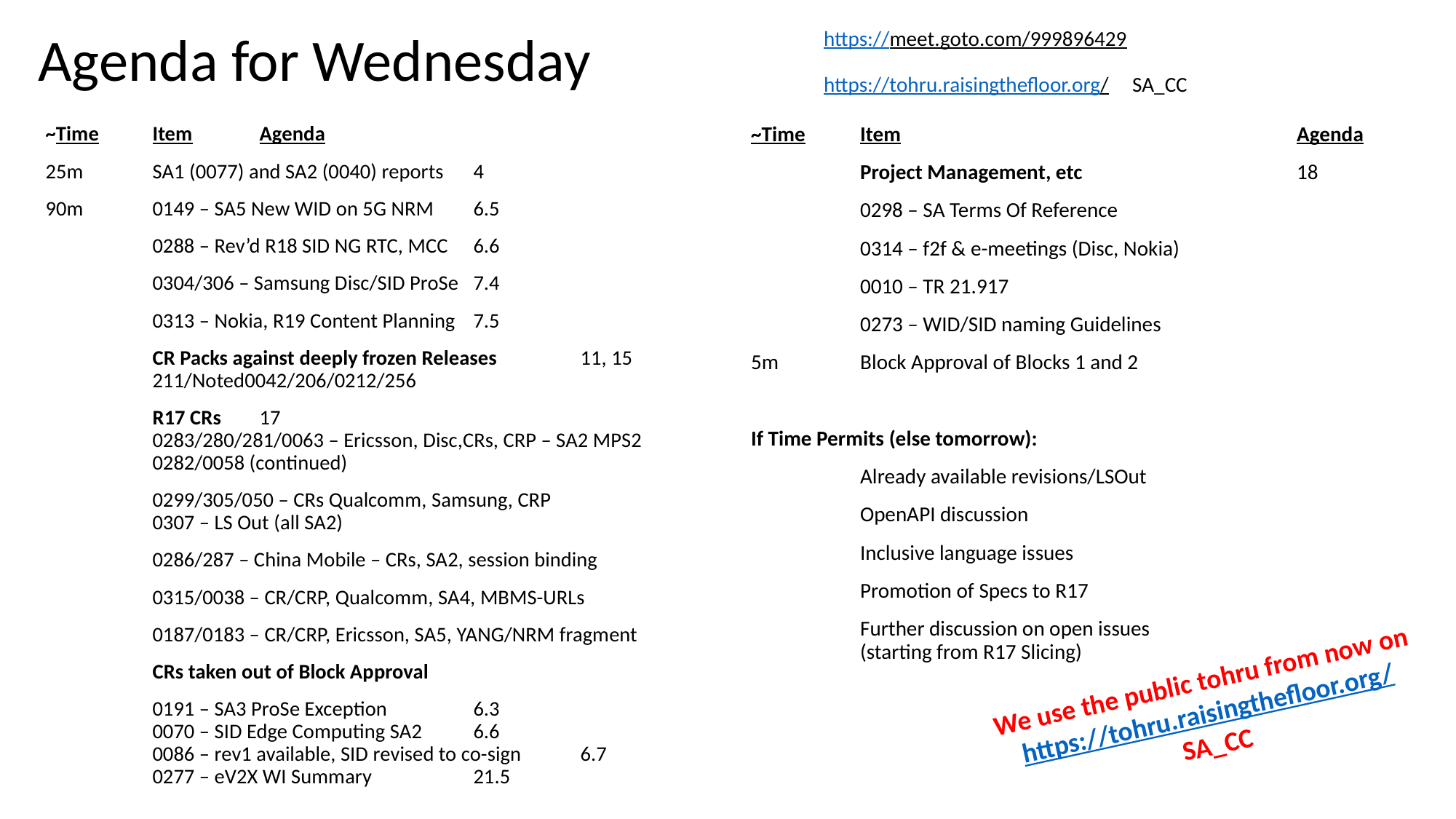

# Agenda for Wednesday
https://meet.goto.com/999896429
https://tohru.raisingthefloor.org/     SA_CC
~Time	Item				Agenda
25m	SA1 (0077) and SA2 (0040) reports		4
90m	0149 – SA5 New WID on 5G NRM		6.5
	0288 – Rev’d R18 SID NG RTC, MCC		6.6
	0304/306 – Samsung Disc/SID ProSe		7.4
	0313 – Nokia, R19 Content Planning		7.5
	CR Packs against deeply frozen Releases	11, 15
	211/Noted0042/206/0212/256
	R17 CRs				17
	0283/280/281/0063 – Ericsson, Disc,CRs, CRP – SA2 MPS2
	0282/0058 (continued)
	0299/305/050 – CRs Qualcomm, Samsung, CRP
	0307 – LS Out (all SA2)
	0286/287 – China Mobile – CRs, SA2, session binding
	0315/0038 – CR/CRP, Qualcomm, SA4, MBMS-URLs
	0187/0183 – CR/CRP, Ericsson, SA5, YANG/NRM fragment
	CRs taken out of Block Approval
	0191 – SA3 ProSe Exception		6.3
	0070 – SID Edge Computing SA2		6.6
	0086 – rev1 available, SID revised to co-sign	6.7
	0277 – eV2X WI Summary 		21.5

~Time	Item				Agenda
	Project Management, etc		18
	0298 – SA Terms Of Reference
	0314 – f2f & e-meetings (Disc, Nokia)
	0010 – TR 21.917
	0273 – WID/SID naming Guidelines
5m	Block Approval of Blocks 1 and 2

If Time Permits (else tomorrow):
	Already available revisions/LSOut
	OpenAPI discussion
	Inclusive language issues
	Promotion of Specs to R17
	Further discussion on open issues
	(starting from R17 Slicing)

We use the public tohru from now on
https://tohru.raisingthefloor.org/
SA_CC